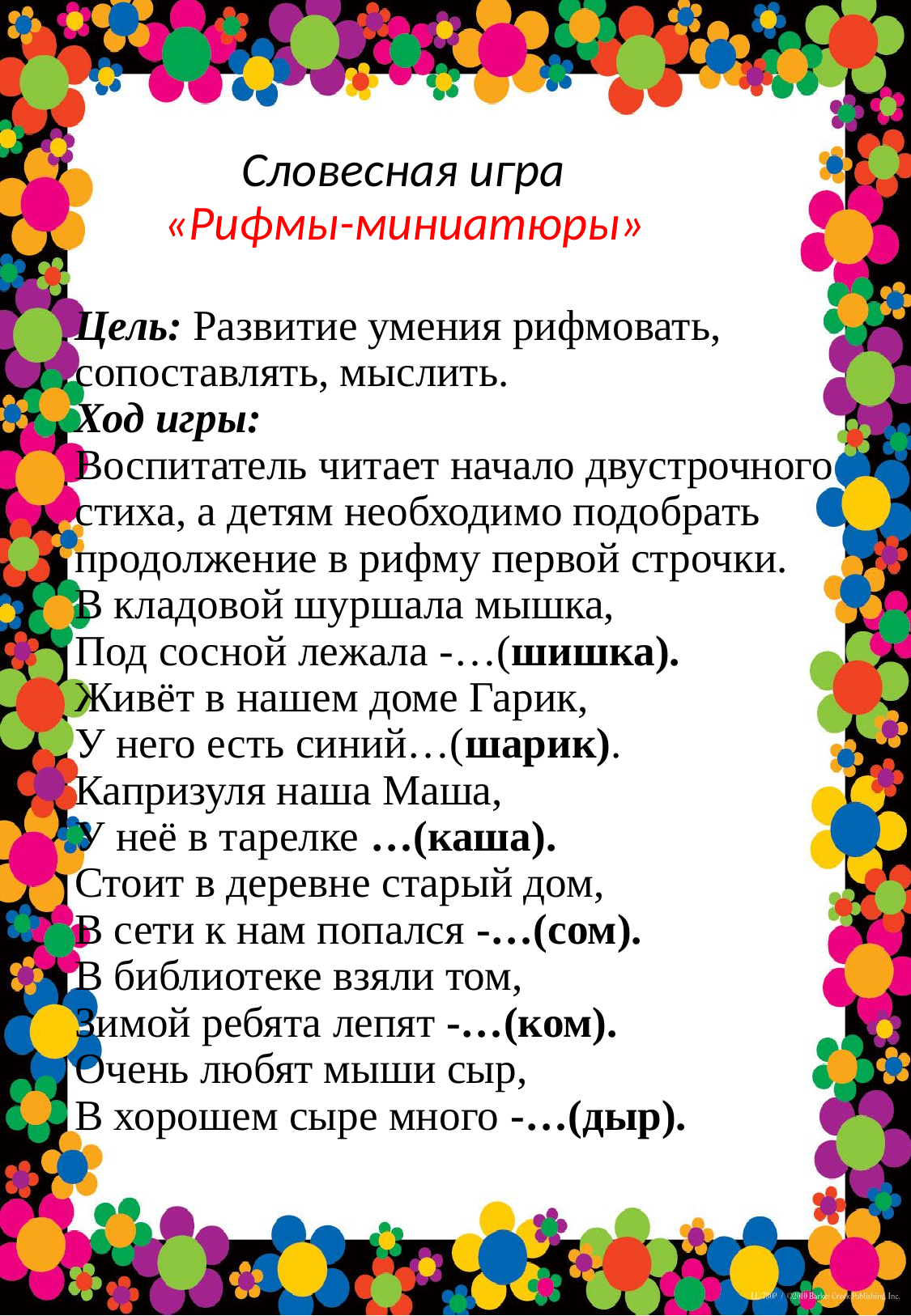

# Словесная игра «Рифмы-миниатюры» Цель: Развитие умения рифмовать, сопоставлять, мыслить. Ход игры: Воспитатель читает начало двустрочного стиха, а детям необходимо подобрать продолжение в рифму первой строчки. В кладовой шуршала мышка, Под сосной лежала -…(шишка). Живёт в нашем доме Гарик, У него есть синий…(шарик). Капризуля наша Маша, У неё в тарелке …(каша). Стоит в деревне старый дом, В сети к нам попался -…(сом). В библиотеке взяли том, Зимой ребята лепят -…(ком). Очень любят мыши сыр, В хорошем сыре много -…(дыр).